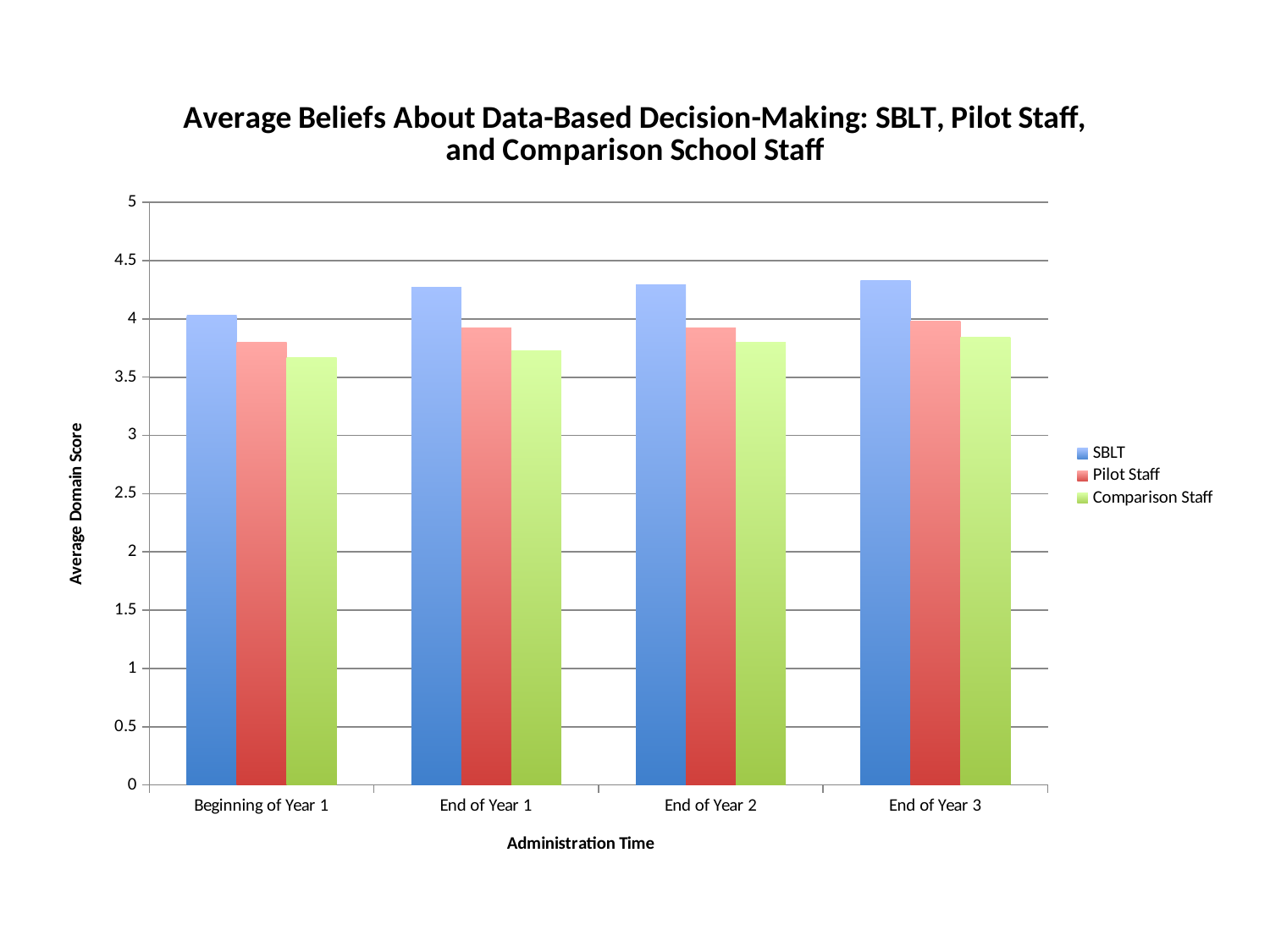

### Chart: Average Beliefs About Data-Based Decision-Making: SBLT, Pilot Staff, and Comparison School Staff

| Category | SBLT | Pilot Staff | Comparison Staff |
|---|---|---|---|
| Beginning of Year 1 | 4.03 | 3.8 | 3.67 |
| End of Year 1 | 4.27 | 3.92 | 3.73 |
| End of Year 2 | 4.29 | 3.92 | 3.8 |
| End of Year 3 | 4.33 | 3.98 | 3.84 |